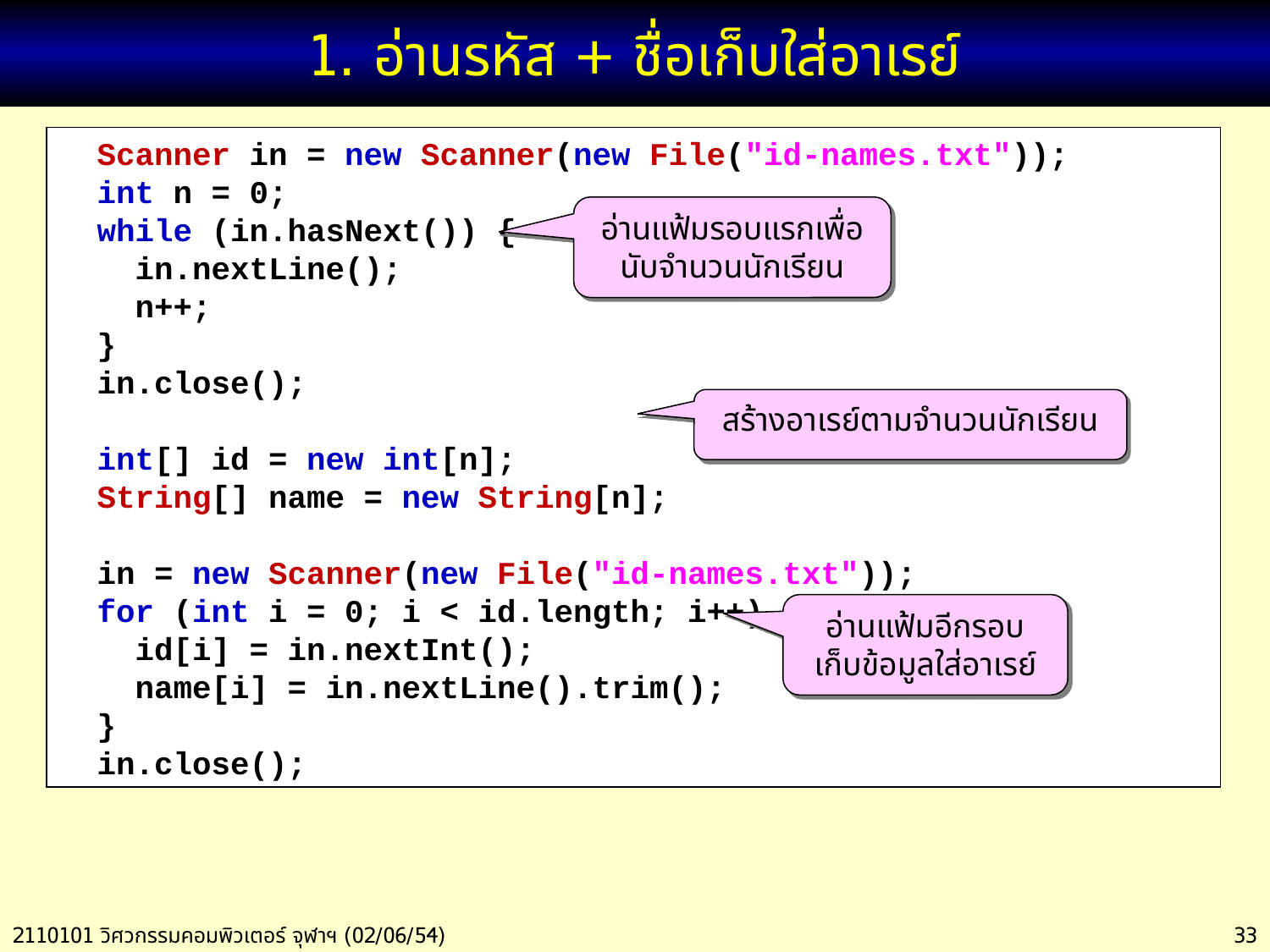

# 1. อ่านรหัส + ชื่อเก็บใส่อาเรย์
  Scanner in = new Scanner(new File("id-names.txt"));
  int n = 0;
  while (in.hasNext()) {
    in.nextLine();
    n++;
  }
  in.close();

  int[] id = new int[n];
  String[] name = new String[n];

  in = new Scanner(new File("id-names.txt"));
  for (int i = 0; i < id.length; i++) {
    id[i] = in.nextInt();
    name[i] = in.nextLine().trim();
  }
  in.close();
อ่านแฟ้มรอบแรกเพื่อนับจำนวนนักเรียน
สร้างอาเรย์ตามจำนวนนักเรียน
อ่านแฟ้มอีกรอบ เก็บข้อมูลใส่อาเรย์